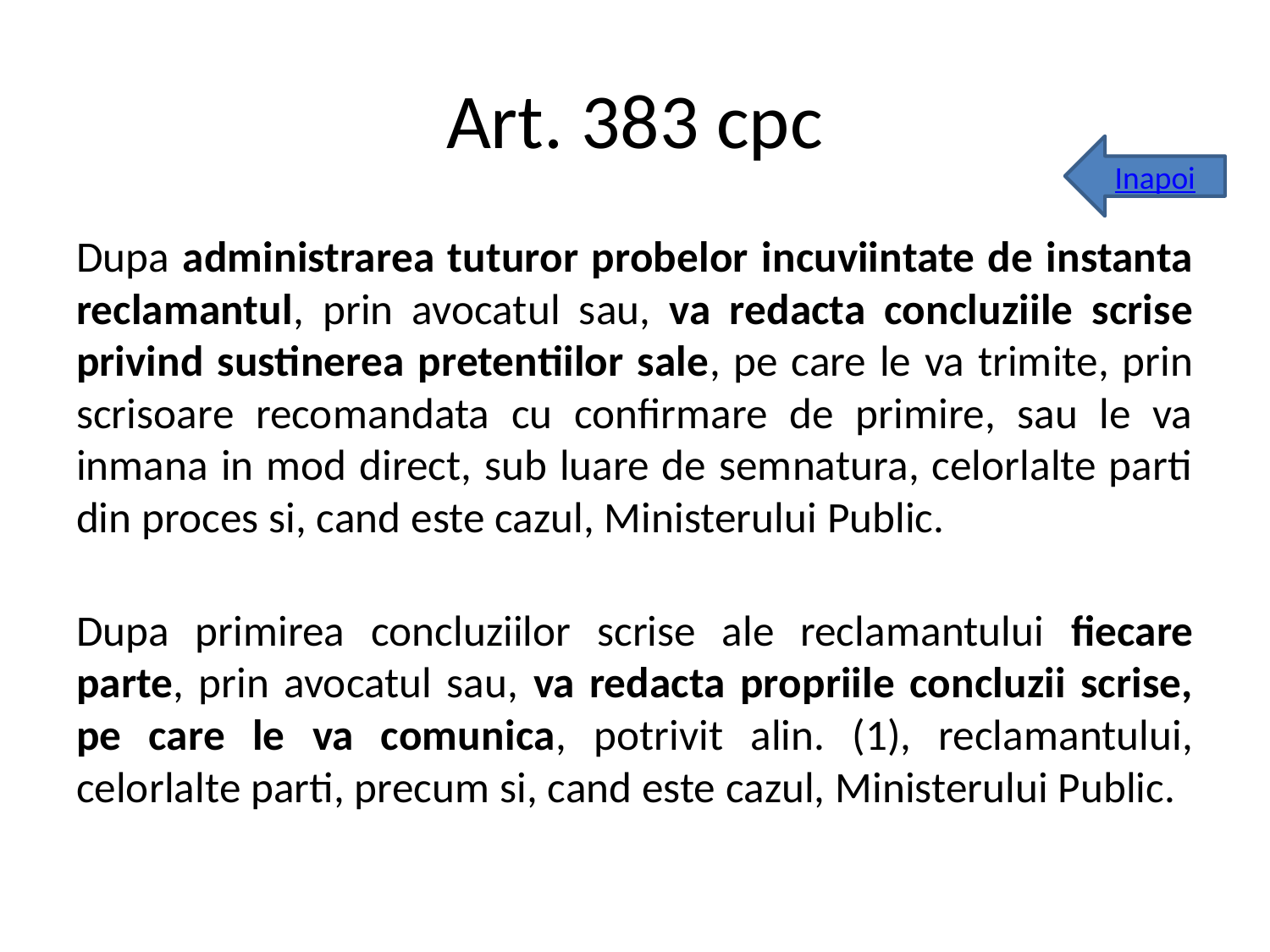

# Art. 383 cpc
Inapoi
Dupa administrarea tuturor probelor incuviintate de instanta reclamantul, prin avocatul sau, va redacta concluziile scrise privind sustinerea pretentiilor sale, pe care le va trimite, prin scrisoare recomandata cu confirmare de primire, sau le va inmana in mod direct, sub luare de semnatura, celorlalte parti din proces si, cand este cazul, Ministerului Public.
Dupa primirea concluziilor scrise ale reclamantului fiecare parte, prin avocatul sau, va redacta propriile concluzii scrise, pe care le va comunica, potrivit alin. (1), reclamantului, celorlalte parti, precum si, cand este cazul, Ministerului Public.